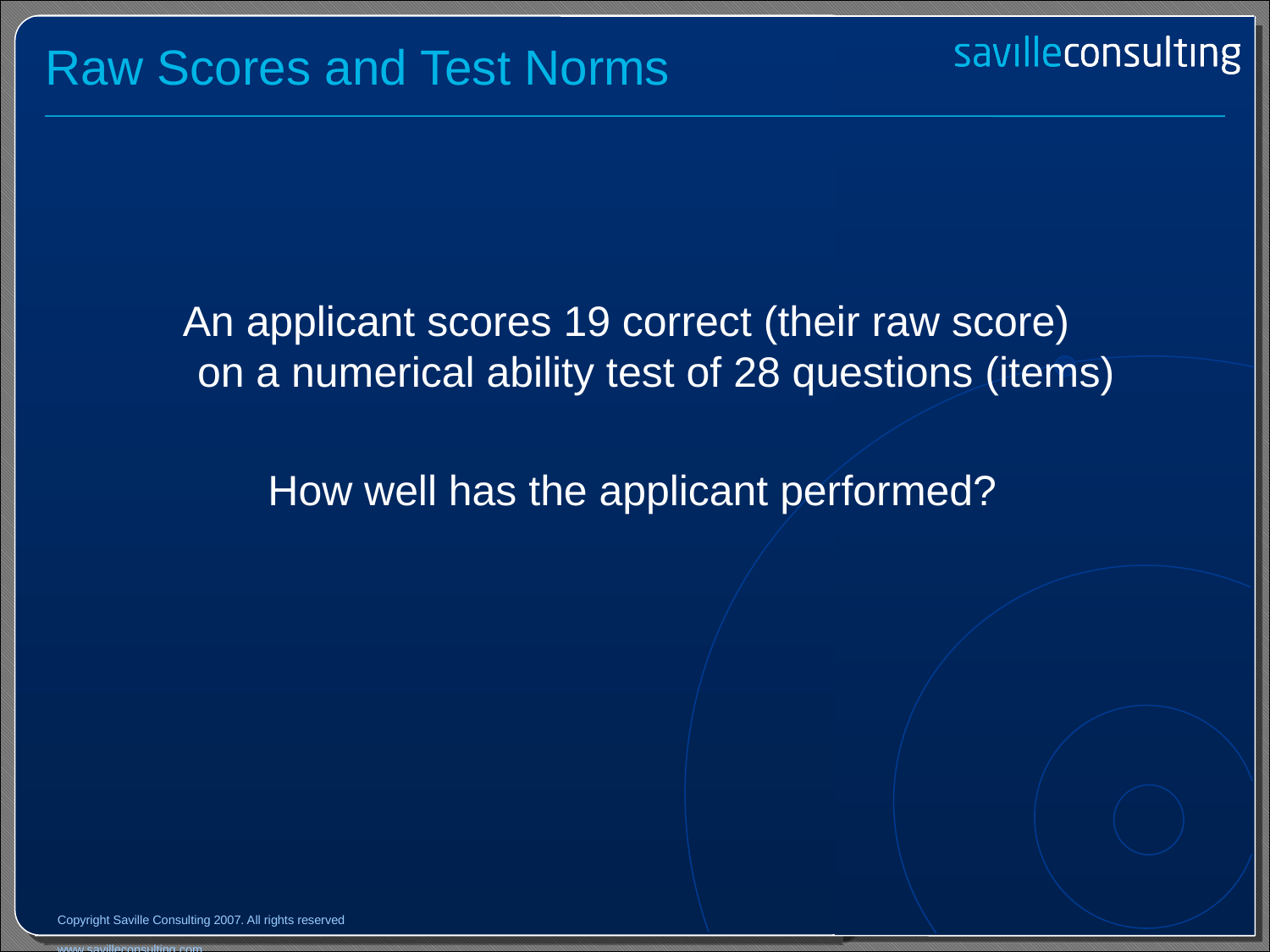

# Raw Scores and Test Norms
An applicant scores 19 correct (their raw score)
on a numerical ability test of 28 questions (items)

How well has the applicant performed?